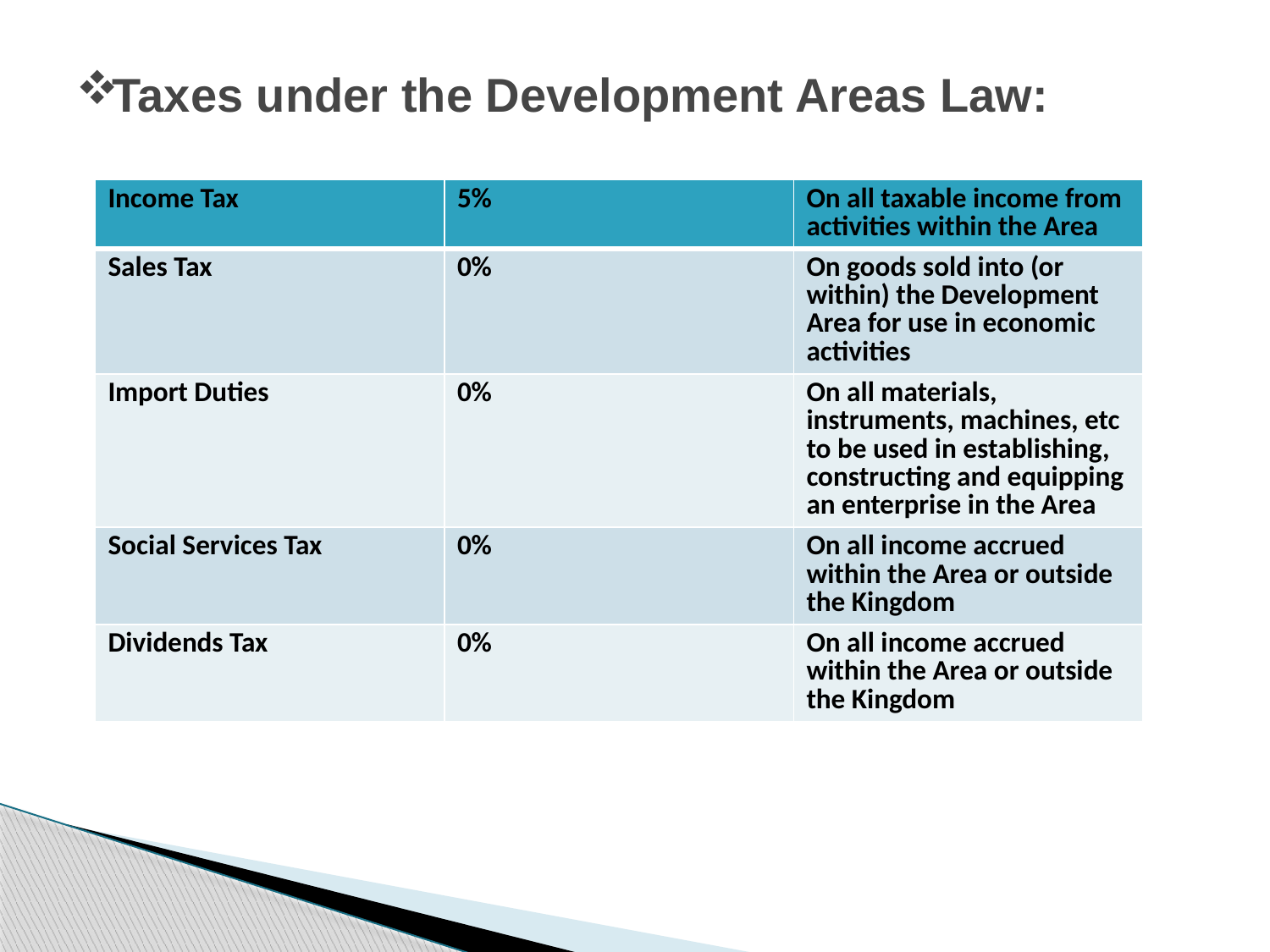

# Taxes under the Development Areas Law:

| Income Tax | 5% | On all taxable income from activities within the Area |
| --- | --- | --- |
| Sales Tax | 0% | On goods sold into (or within) the Development Area for use in economic activities |
| Import Duties | 0% | On all materials, instruments, machines, etc to be used in establishing, constructing and equipping an enterprise in the Area |
| Social Services Tax | 0% | On all income accrued within the Area or outside the Kingdom |
| Dividends Tax | 0% | On all income accrued within the Area or outside the Kingdom |